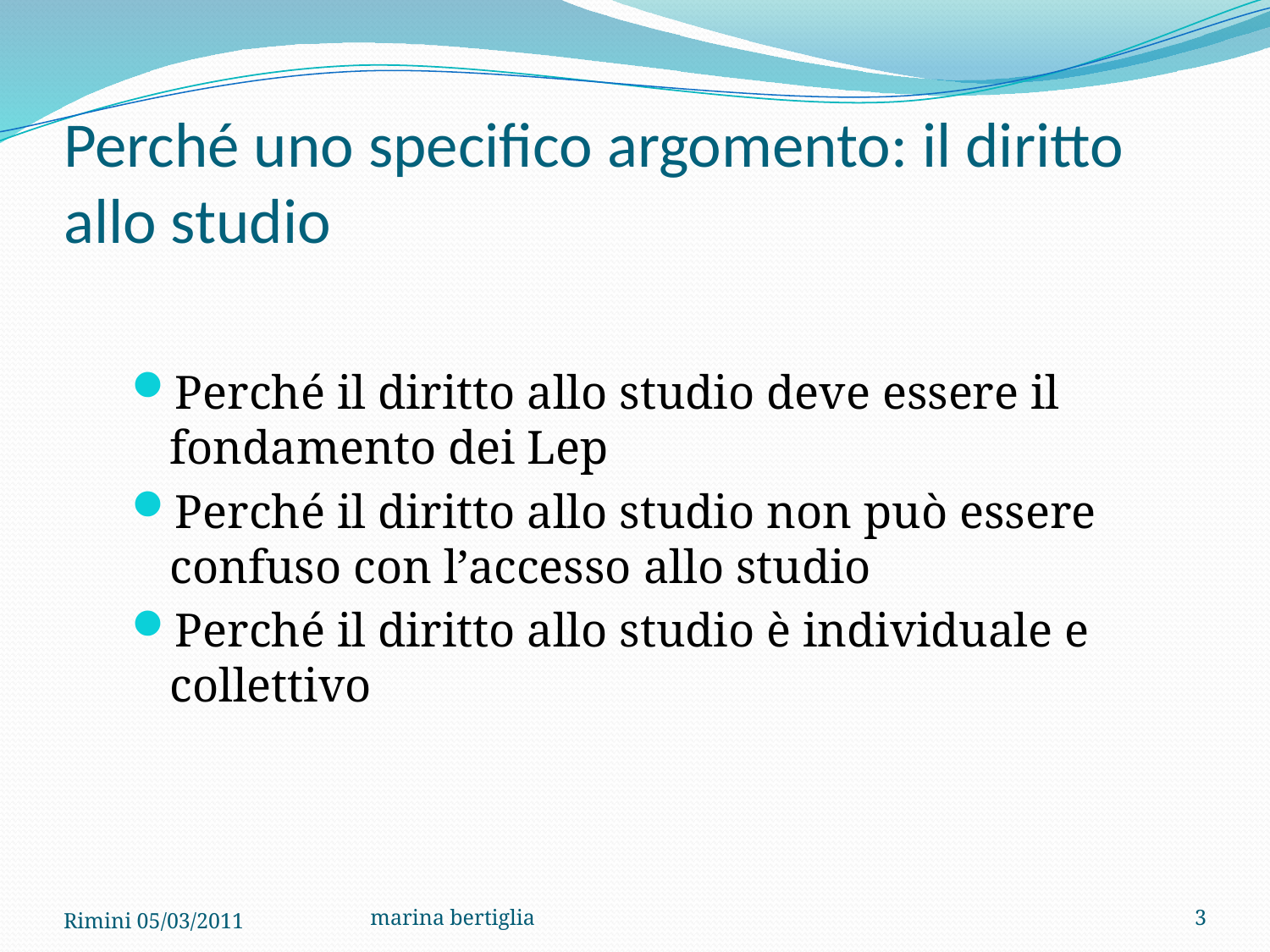

# Perché uno specifico argomento: il diritto allo studio
Perché il diritto allo studio deve essere il fondamento dei Lep
Perché il diritto allo studio non può essere confuso con l’accesso allo studio
Perché il diritto allo studio è individuale e collettivo
Rimini 05/03/2011
marina bertiglia
3